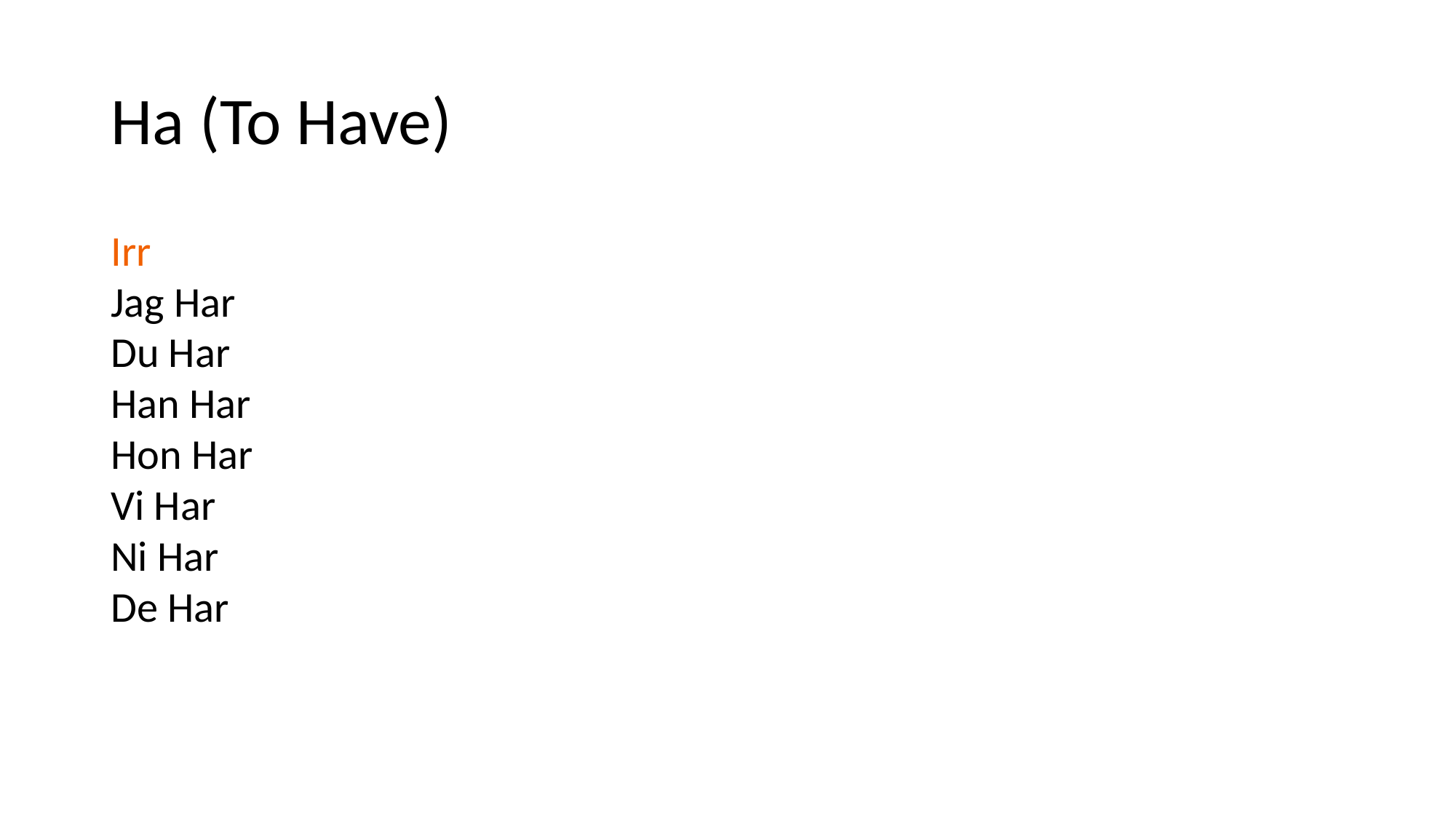

# Ha (To Have)
Irr
Jag Har
Du Har
Han Har
Hon Har
Vi Har
Ni Har
De Har